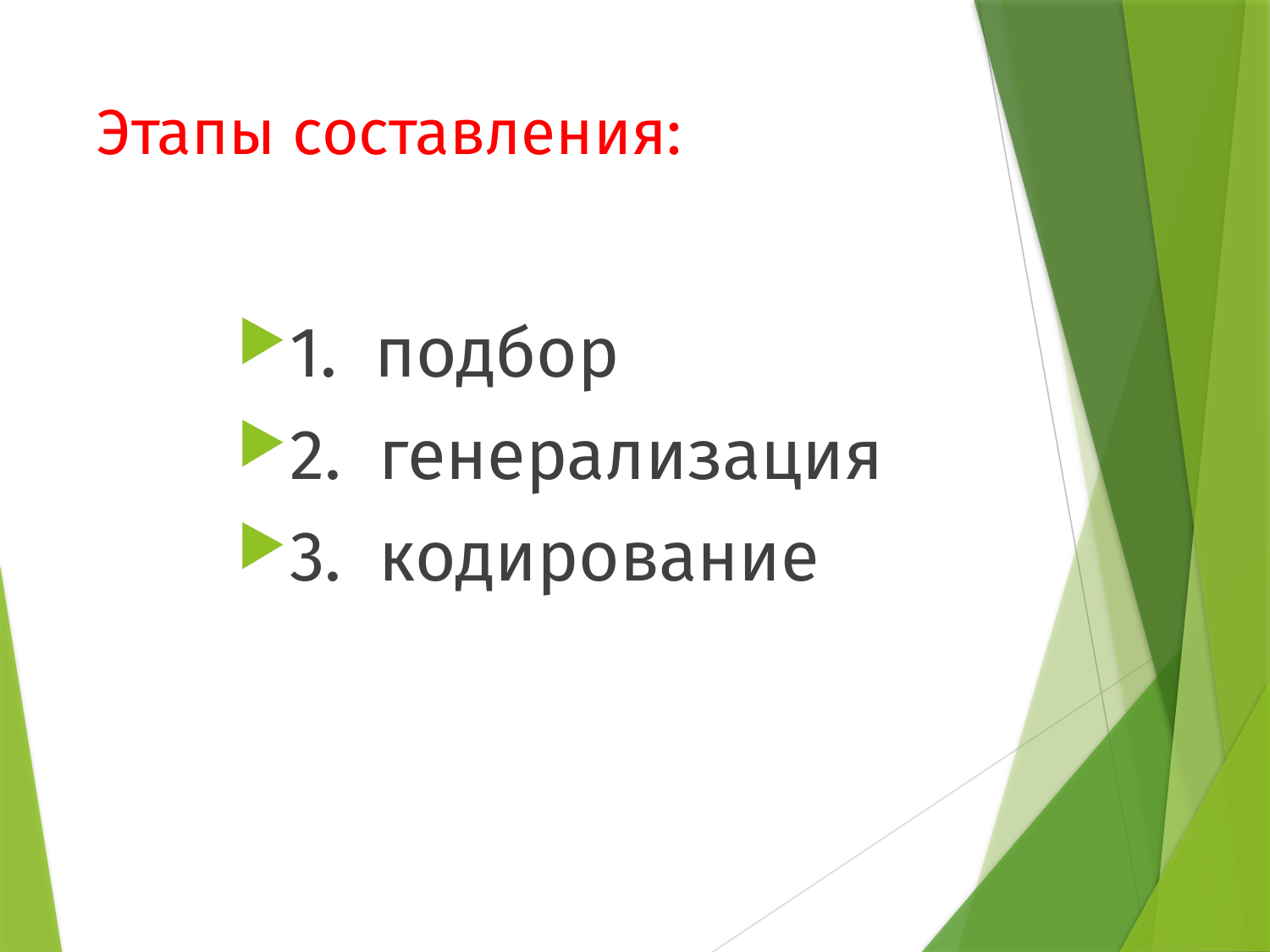

# Этапы составления:
1.  подбор
2.  генерализация
3.  кодирование